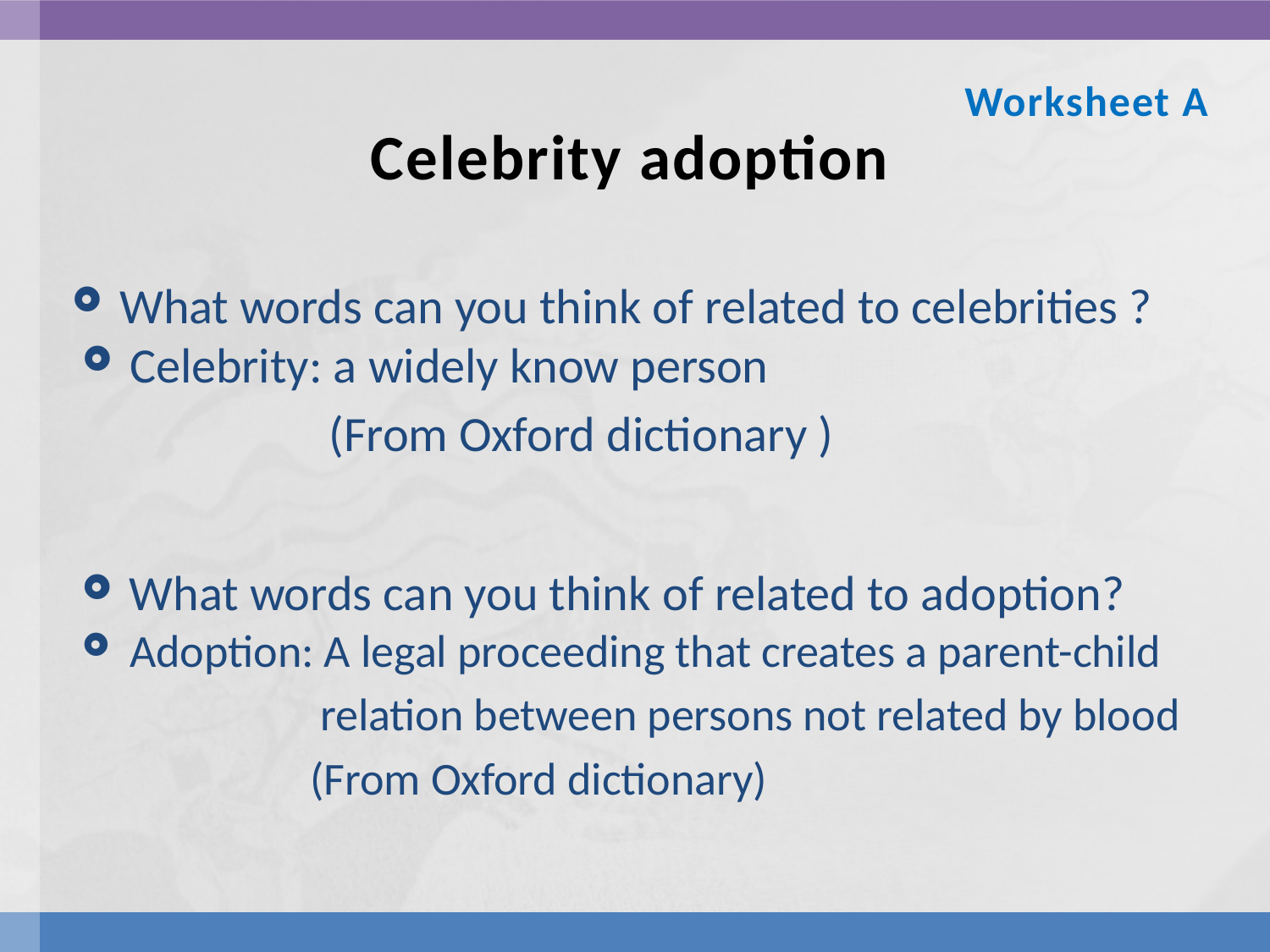

Worksheet A
# Celebrity adoption
What words can you think of related to celebrities ?

Celebrity: a widely know person
                      (From Oxford dictionary )

What words can you think of related to adoption?

Adoption: A legal proceeding that creates a parent-child
                       relation between persons not related by blood
                      (From Oxford dictionary)